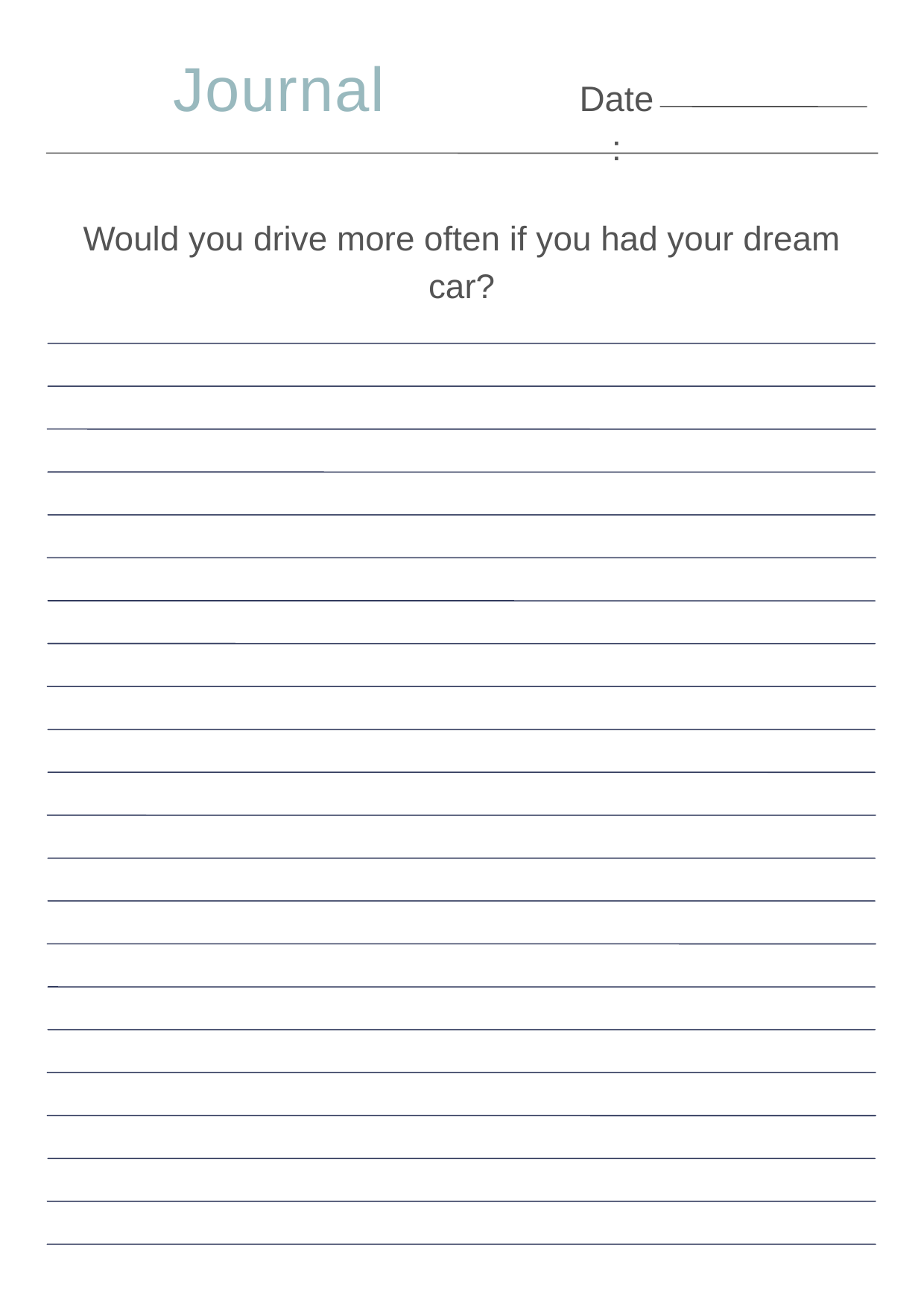

Journal
Date:

Would you drive more often if you had your dream car?